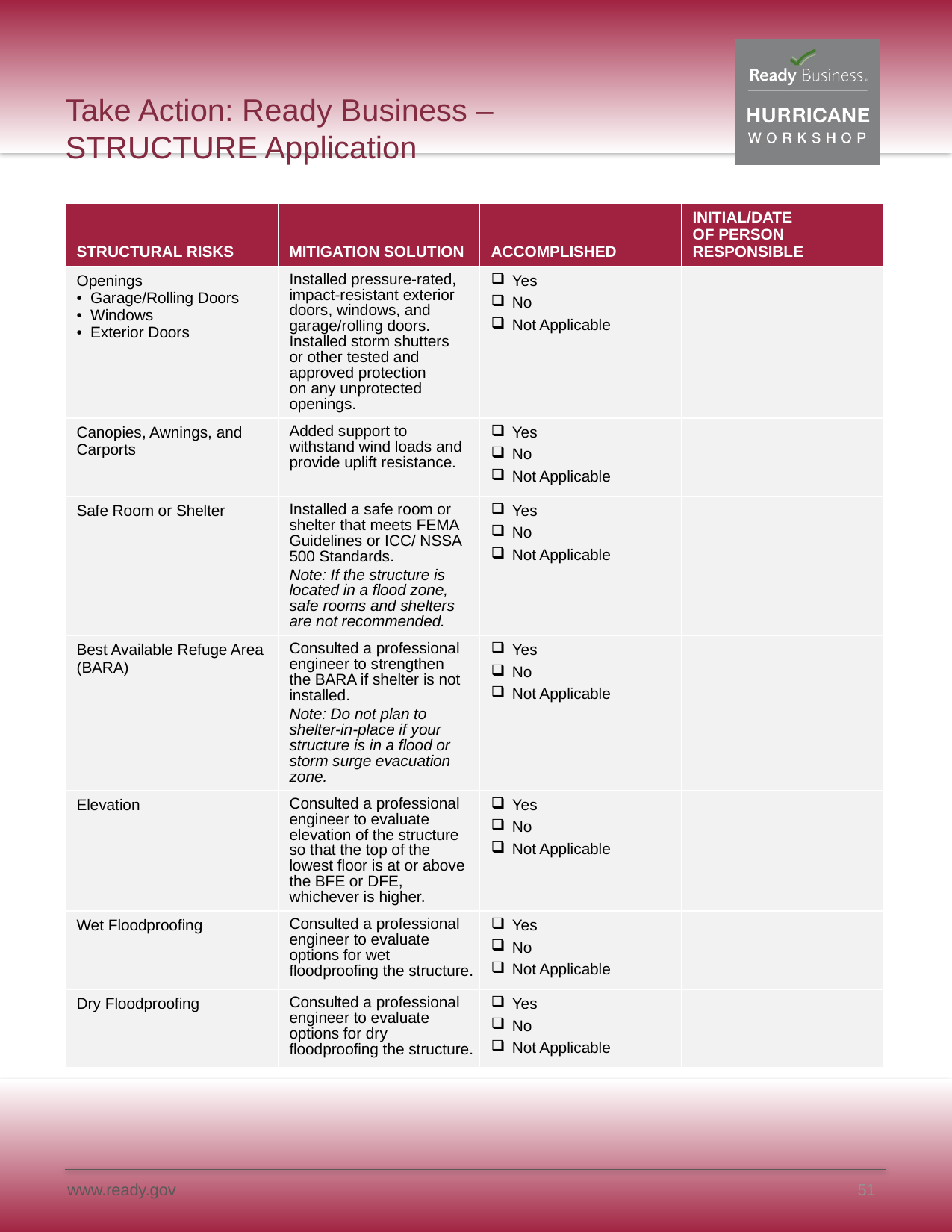

# Take Action: Ready Business – STRUCTURE Application
| STRUCTURAL RISKS | MITIGATION SOLUTION | ACCOMPLISHED | INITIAL/DATE OF PERSON RESPONSIBLE |
| --- | --- | --- | --- |
| Openings Garage/Rolling Doors Windows Exterior Doors | Installed pressure-rated, impact-resistant exterior doors, windows, and garage/rolling doors. Installed storm shutters or other tested and approved protection on any unprotected openings. | Yes No Not Applicable |  |
| Canopies, Awnings, and Carports | Added support to withstand wind loads and provide uplift resistance. | Yes No Not Applicable |  |
| Safe Room or Shelter | Installed a safe room or shelter that meets FEMA Guidelines or ICC/ NSSA 500 Standards. Note: If the structure is located in a flood zone, safe rooms and shelters are not recommended. | Yes No Not Applicable |  |
| Best Available Refuge Area (BARA) | Consulted a professional engineer to strengthen the BARA if shelter is not installed. Note: Do not plan to shelter-in-place if your structure is in a flood or storm surge evacuation zone. | Yes No Not Applicable |  |
| Elevation | Consulted a professional engineer to evaluate elevation of the structure so that the top of the lowest floor is at or above the BFE or DFE, whichever is higher. | Yes No Not Applicable |  |
| Wet Floodproofing | Consulted a professional engineer to evaluate options for wet floodproofing the structure. | Yes No Not Applicable |  |
| Dry Floodproofing | Consulted a professional engineer to evaluate options for dry floodproofing the structure. | Yes No Not Applicable |  |
51